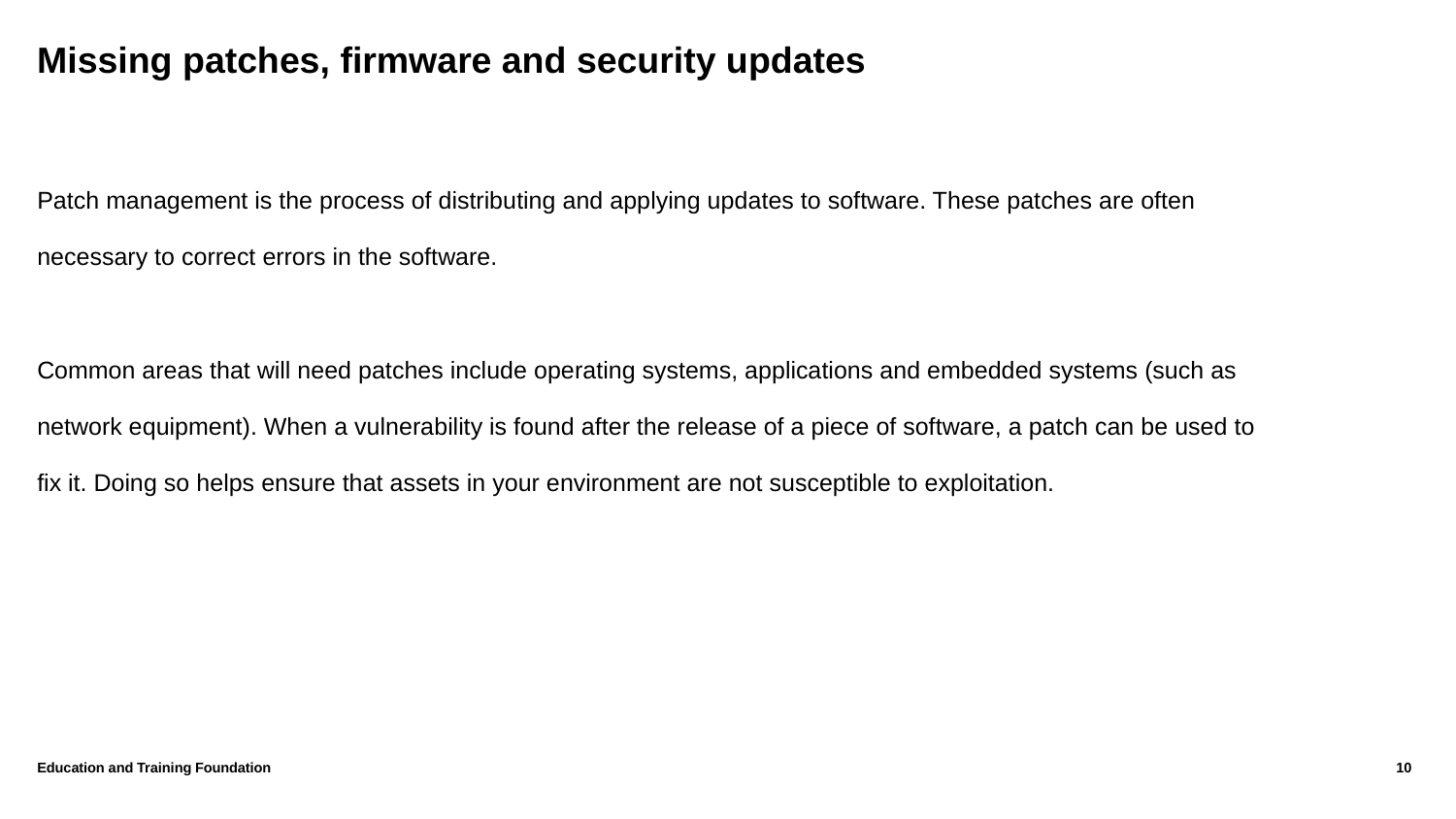

# Missing patches, firmware and security updates
Patch management is the process of distributing and applying updates to software. These patches are often necessary to correct errors in the software.

Common areas that will need patches include operating systems, applications and embedded systems (such as network equipment). When a vulnerability is found after the release of a piece of software, a patch can be used to fix it. Doing so helps ensure that assets in your environment are not susceptible to exploitation.

Education and Training Foundation
10